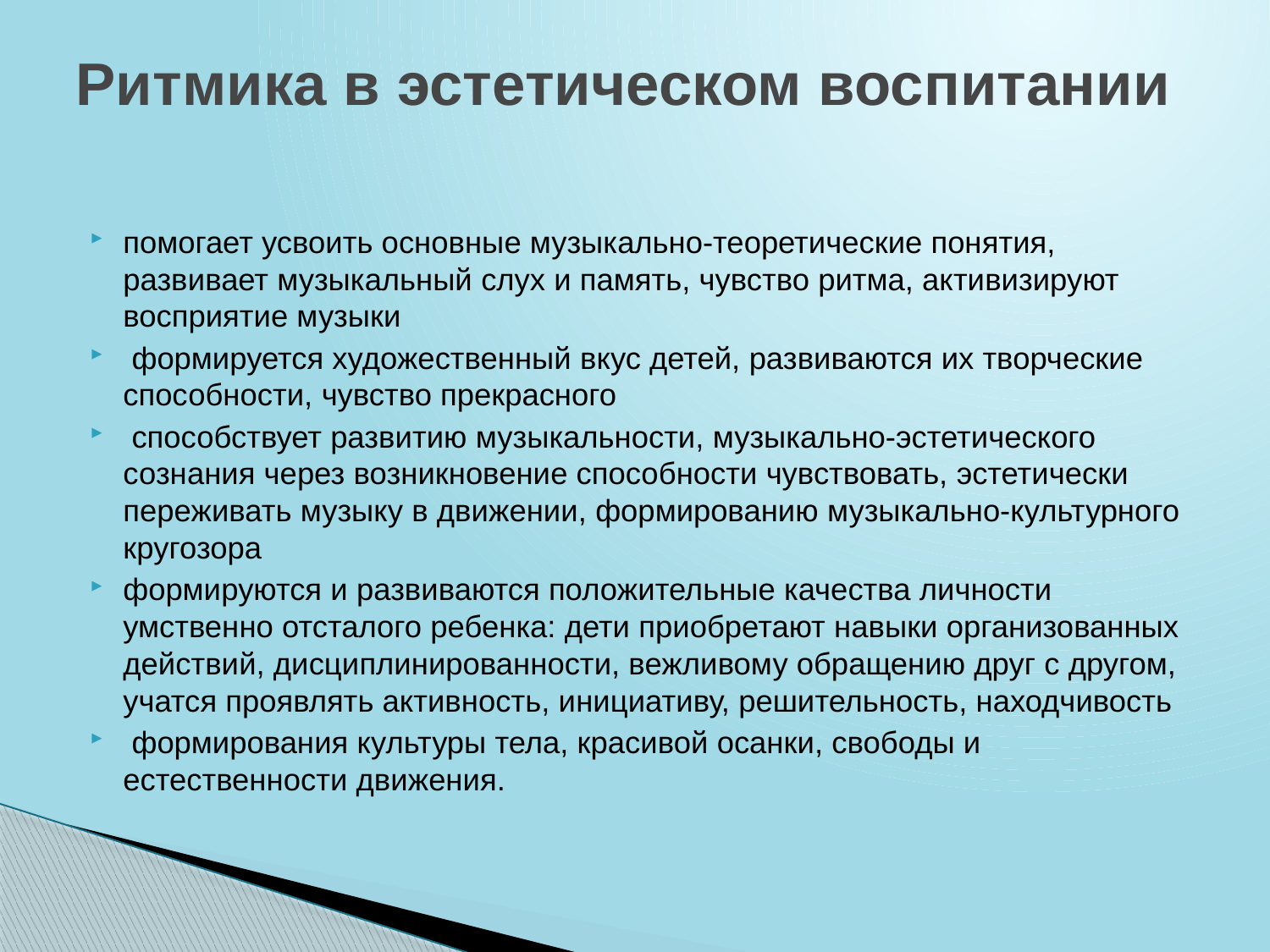

# Ритмика в эстетическом воспитании
помогает усвоить основные музыкально-теоретические понятия, развивает музыкальный слух и память, чувство ритма, активизируют восприятие музыки
 формируется художественный вкус детей, развиваются их творческие способности, чувство прекрасного
 способствует развитию музыкальности, музыкально-эстетического сознания через возникновение способности чувствовать, эстетически переживать музыку в движении, формированию музыкально-культурного кругозора
формируются и развиваются положительные качества личности умственно отсталого ребенка: дети приобретают навыки организованных действий, дисциплинированности, вежливому обращению друг с другом, учатся проявлять активность, инициативу, решительность, находчивость
 формирования культуры тела, красивой осанки, свободы и естественности движения.